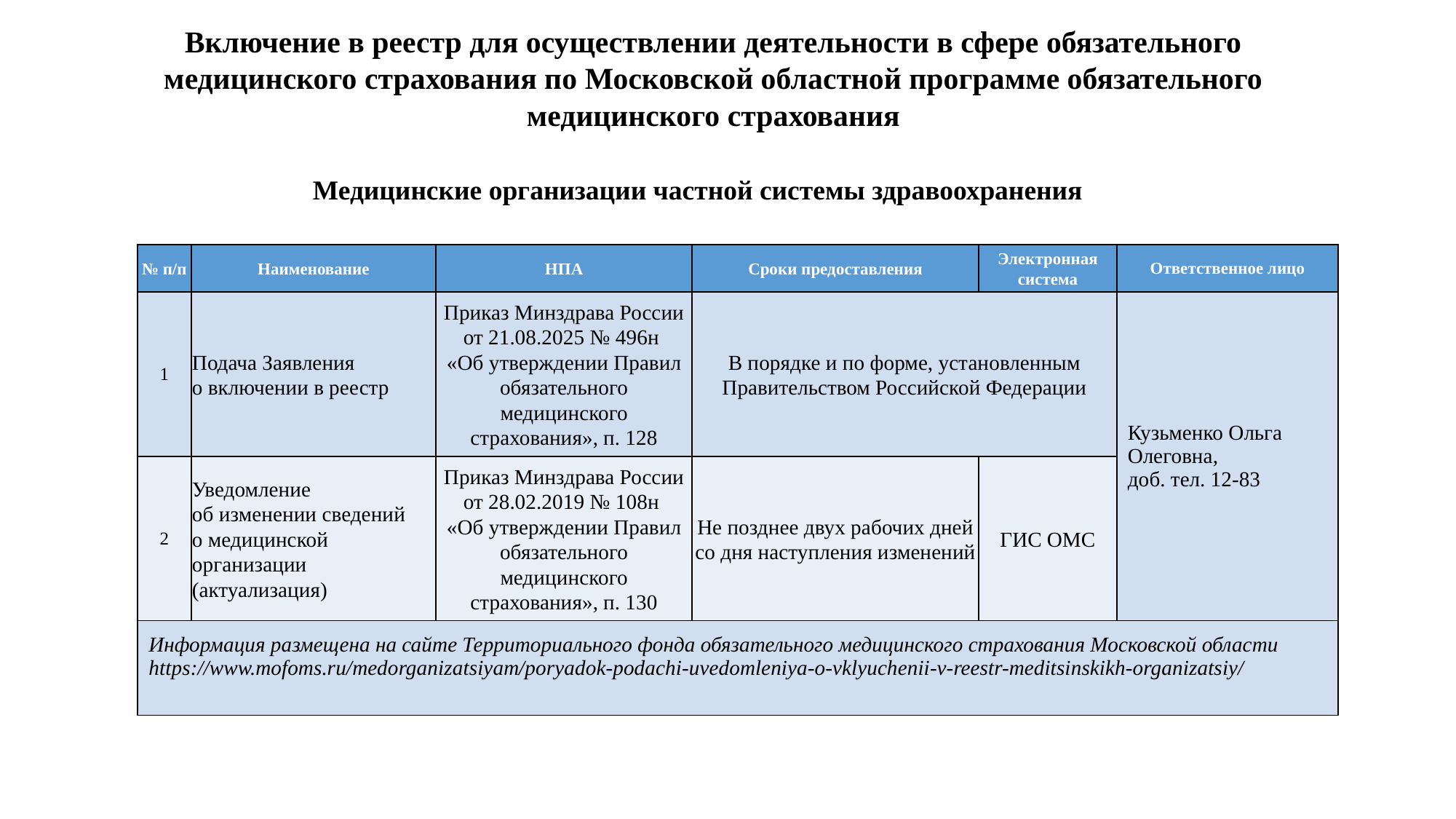

Включение в реестр для осуществлении деятельности в сфере обязательного медицинского страхования по Московской областной программе обязательного медицинского страхования
# Медицинские организации частной системы здравоохранения
| № п/п | Наименование | НПА | Сроки предоставления | Электронная система | Ответственное лицо |
| --- | --- | --- | --- | --- | --- |
| 1 | Подача Заявления о включении в реестр | Приказ Минздрава России от 21.08.2025 № 496н «Об утверждении Правил обязательного медицинского страхования», п. 128 | В порядке и по форме, установленным Правительством Российской Федерации |  | Кузьменко Ольга Олеговна, доб. тел. 12-83 |
| 2 | Уведомление об изменении сведений о медицинской организации (актуализация) | Приказ Минздрава России от 28.02.2019 № 108н «Об утверждении Правил обязательного медицинского страхования», п. 130 | Не позднее двух рабочих дней со дня наступления изменений | ГИС ОМС |  |
| Информация размещена на сайте Территориального фонда обязательного медицинского страхования Московской области https://www.mofoms.ru/medorganizatsiyam/poryadok-podachi-uvedomleniya-o-vklyuchenii-v-reestr-meditsinskikh-organizatsiy/ |  |  |  |  |  |